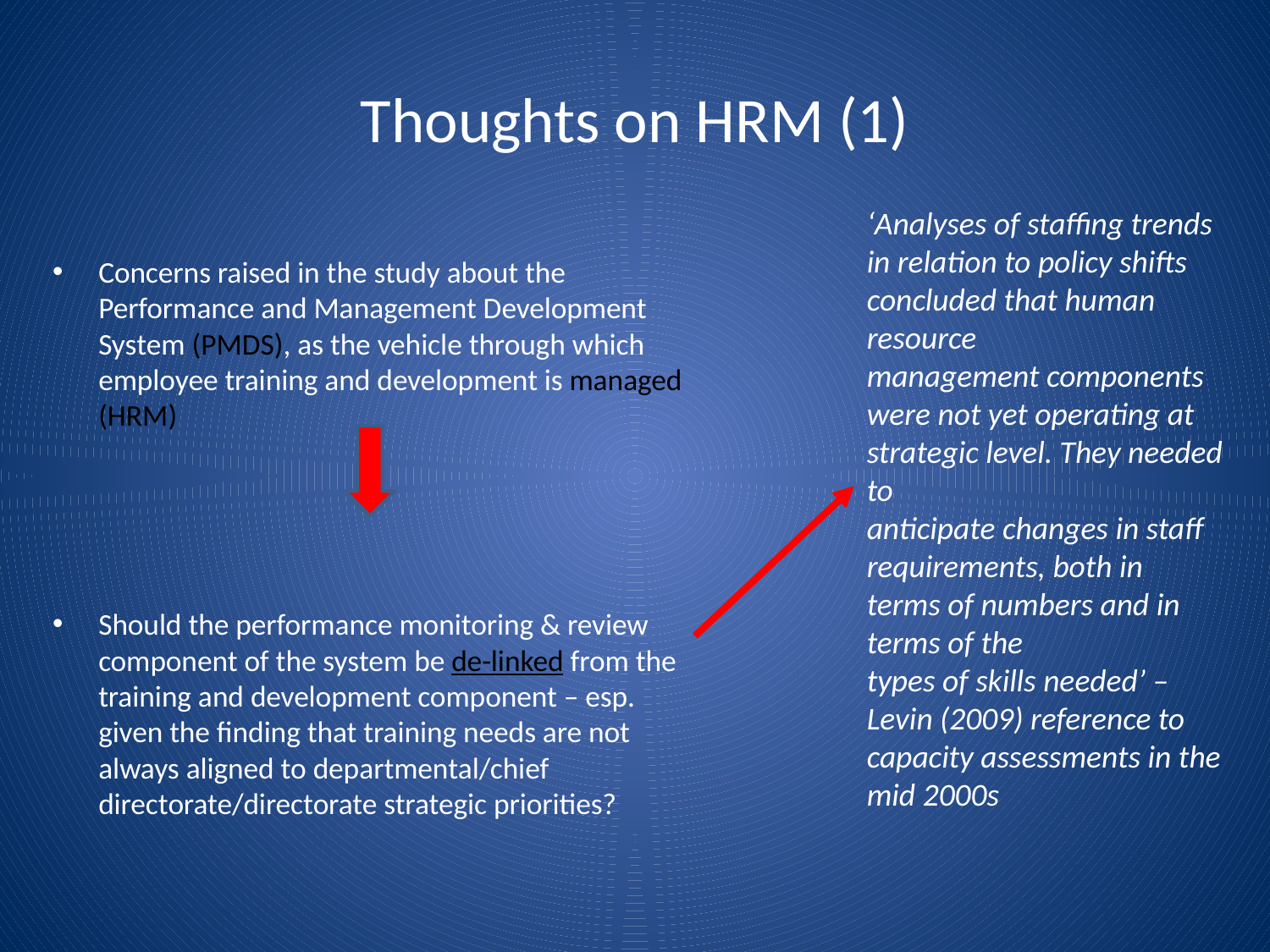

# Thoughts on HRM (1)
‘Analyses of staffing trends in relation to policy shifts concluded that human resource
management components were not yet operating at strategic level. They needed to
anticipate changes in staff requirements, both in terms of numbers and in terms of the
types of skills needed’ – Levin (2009) reference to capacity assessments in the mid 2000s

Concerns raised in the study about the Performance and Management Development System (PMDS), as the vehicle through which employee training and development is managed (HRM)

Should the performance monitoring & review component of the system be de-linked from the training and development component – esp. given the finding that training needs are not always aligned to departmental/chief directorate/directorate strategic priorities?